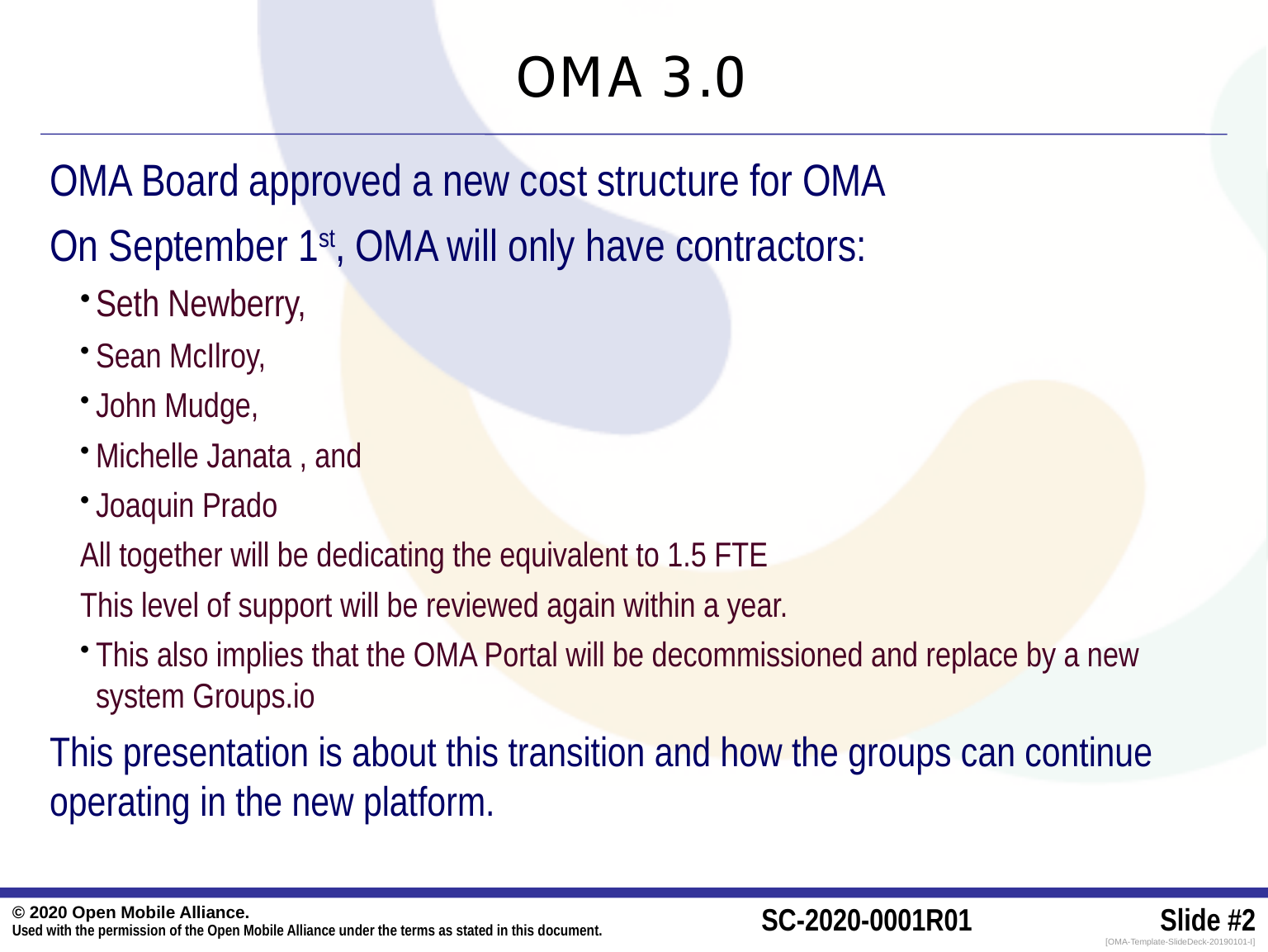

# OMA 3.0
OMA Board approved a new cost structure for OMA
On September 1st, OMA will only have contractors:
Seth Newberry,
Sean McIlroy,
John Mudge,
Michelle Janata , and
Joaquin Prado
All together will be dedicating the equivalent to 1.5 FTE
This level of support will be reviewed again within a year.
This also implies that the OMA Portal will be decommissioned and replace by a new system Groups.io
This presentation is about this transition and how the groups can continue operating in the new platform.